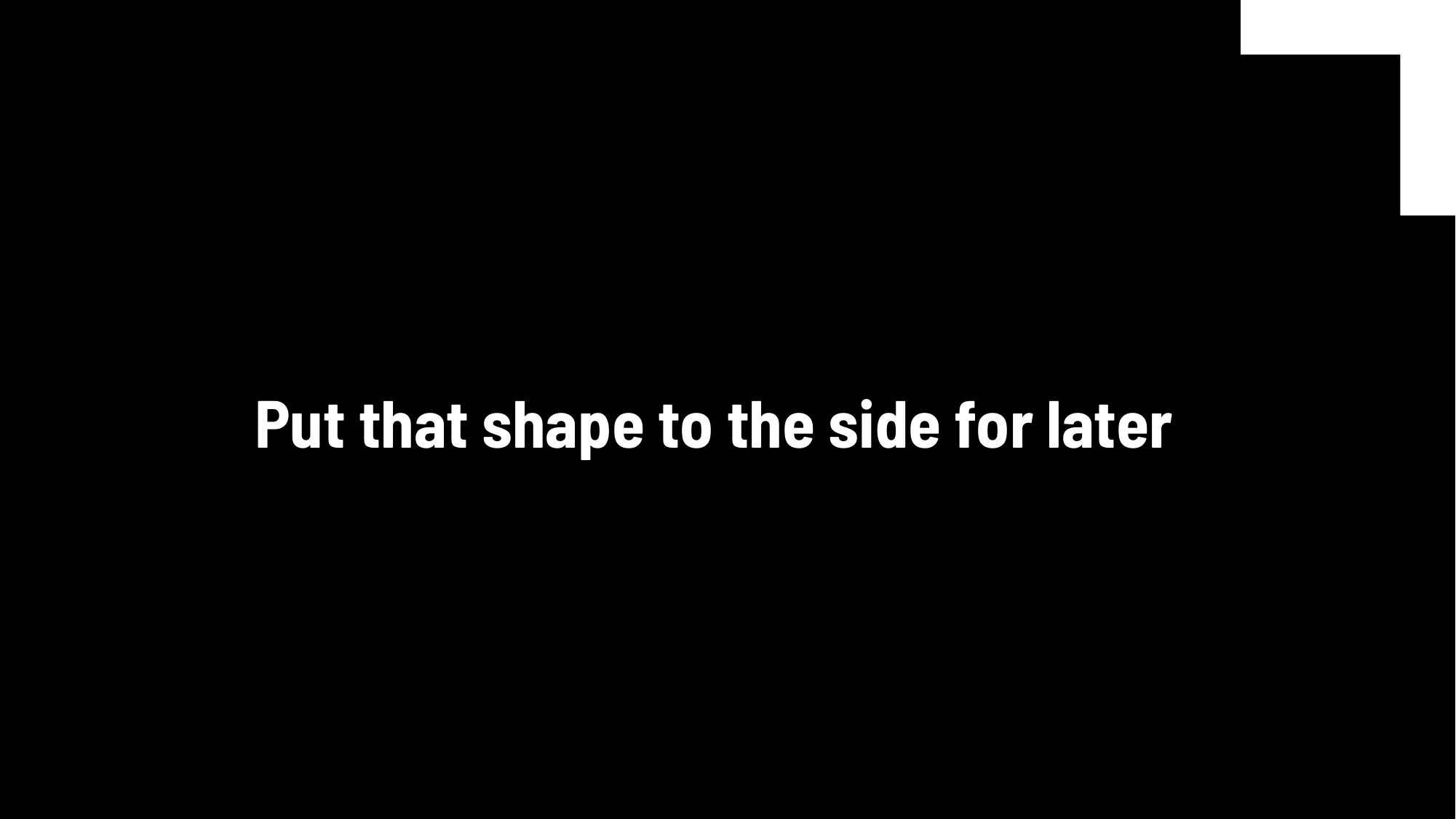

Put that shape to the side for later